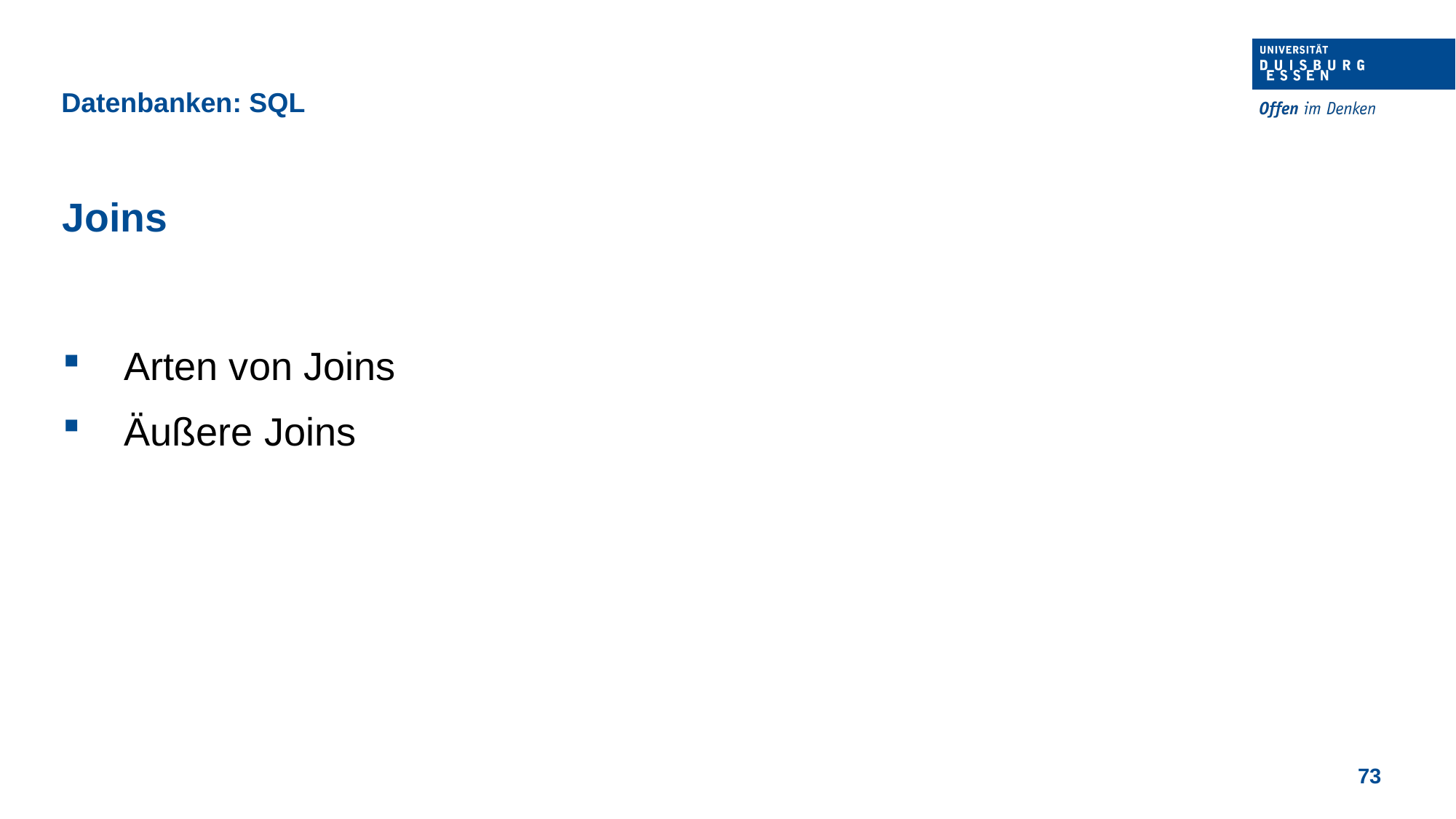

Datenbanken: SQL
Joins
Arten von Joins
Äußere Joins
73